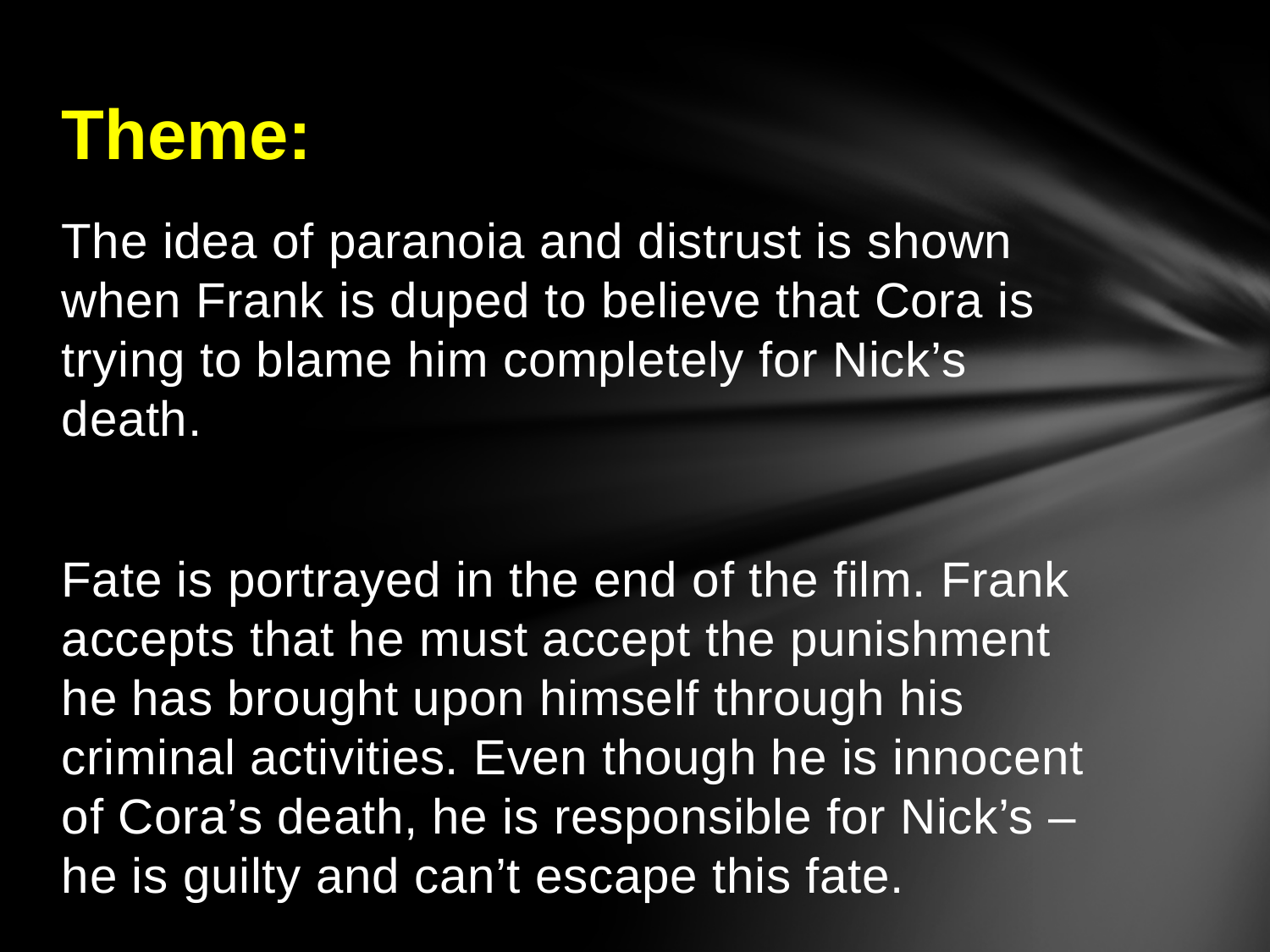

# Theme:
The idea of paranoia and distrust is shown when Frank is duped to believe that Cora is trying to blame him completely for Nick’s death.

Fate is portrayed in the end of the film. Frank accepts that he must accept the punishment he has brought upon himself through his criminal activities. Even though he is innocent of Cora’s death, he is responsible for Nick’s – he is guilty and can’t escape this fate.